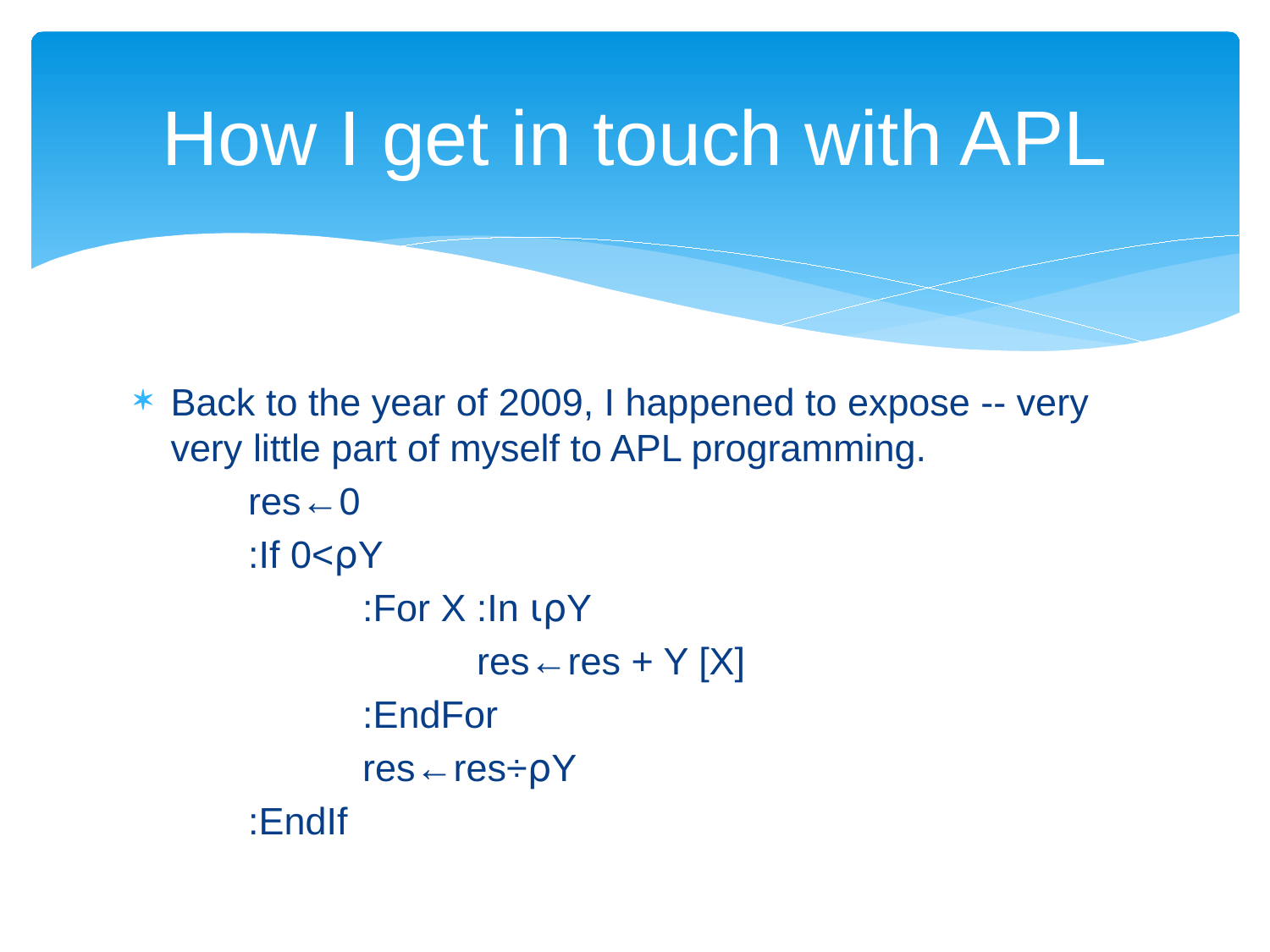

# How I get in touch with APL
Back to the year of 2009, I happened to expose -- very very little part of myself to APL programming.
	res←0
	:If 0<⍴Y
		:For X :In ⍳⍴Y
			res←res + Y [X]
		:EndFor
		res←res÷⍴Y
	:EndIf